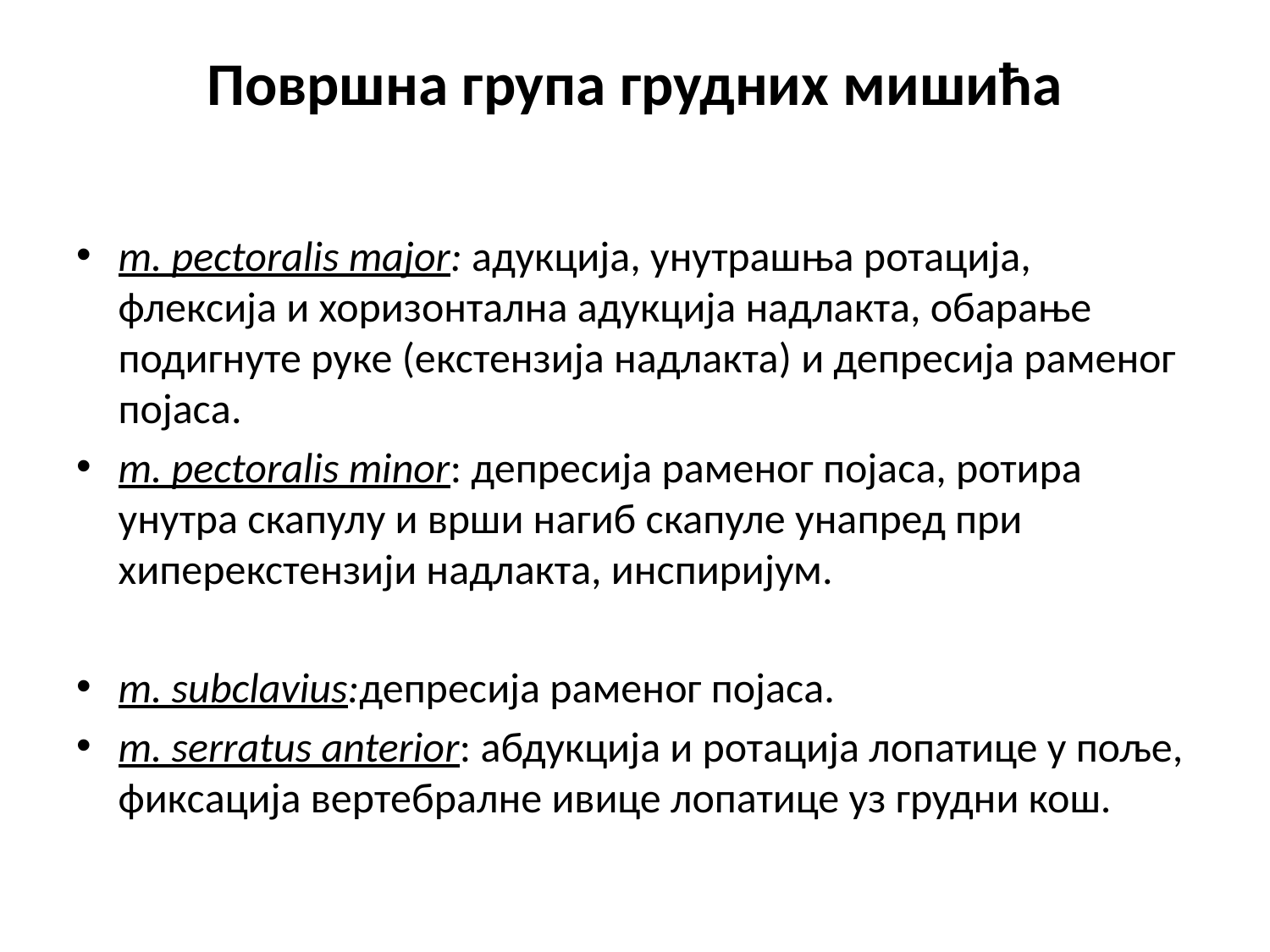

# Површна група грудних мишића
m. pectoralis major: адукција, унутрашња ротација, флексија и хоризонтална адукција надлакта, обарање подигнуте руке (екстензија надлакта) и депресија раменог појаса.
m. pectoralis minor: депресија раменог појаса, ротира унутра скапулу и врши нагиб скапуле унапред при хиперекстензији надлакта, инспиријум.

m. subclavius:депресија раменог појаса.
m. serratus anterior: абдукција и ротација лопатице у поље, фиксација вертебралне ивице лопатице уз грудни кош.